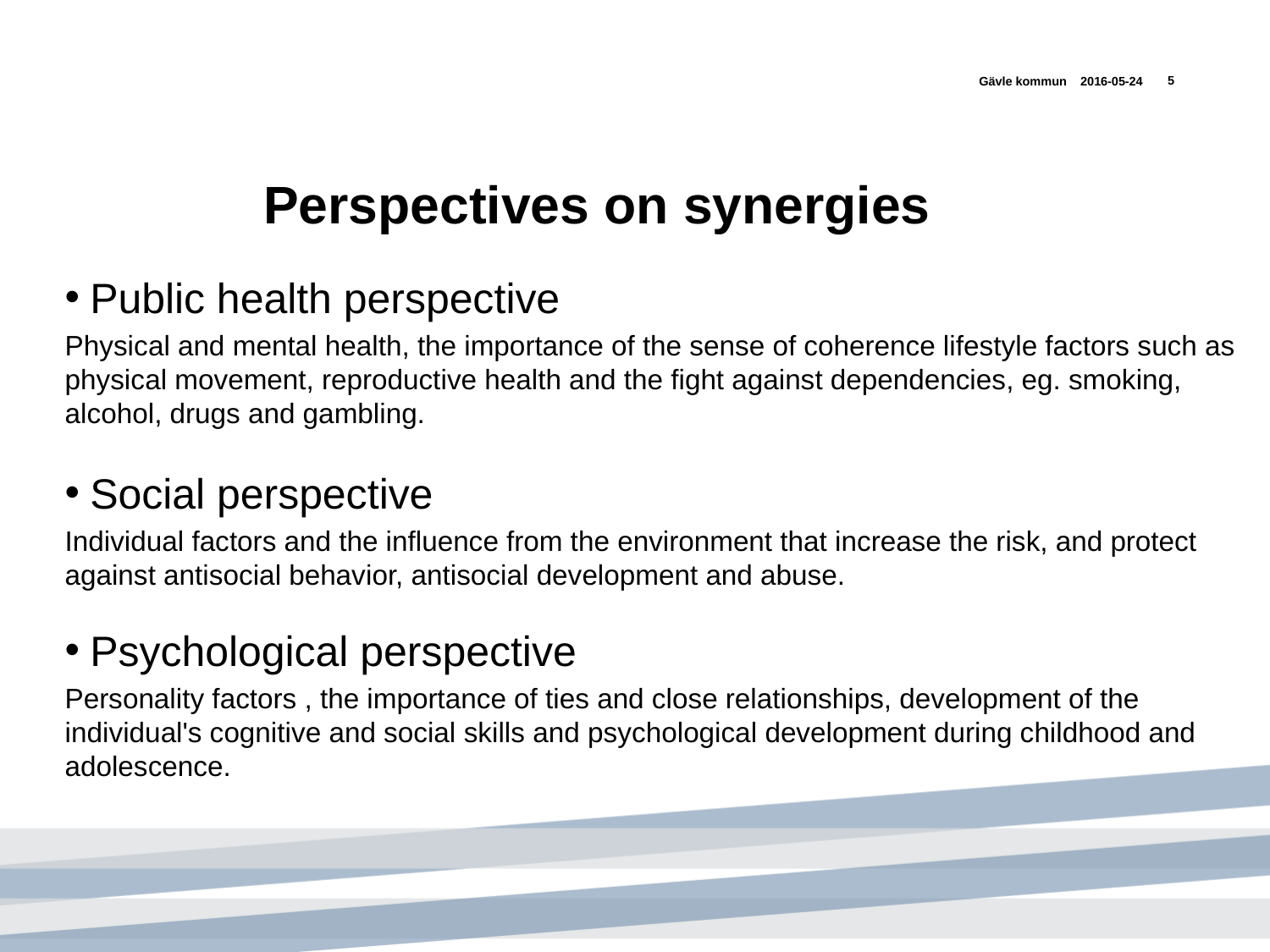

Gävle kommun
2016-05-24
5
# Perspectives on synergies
Public health perspective
Physical and mental health, the importance of the sense of coherence lifestyle factors such as physical movement, reproductive health and the fight against dependencies, eg. smoking, alcohol, drugs and gambling.
Social perspective
Individual factors and the influence from the environment that increase the risk, and protect against antisocial behavior, antisocial development and abuse.
Psychological perspective
Personality factors , the importance of ties and close relationships, development of the individual's cognitive and social skills and psychological development during childhood and adolescence.